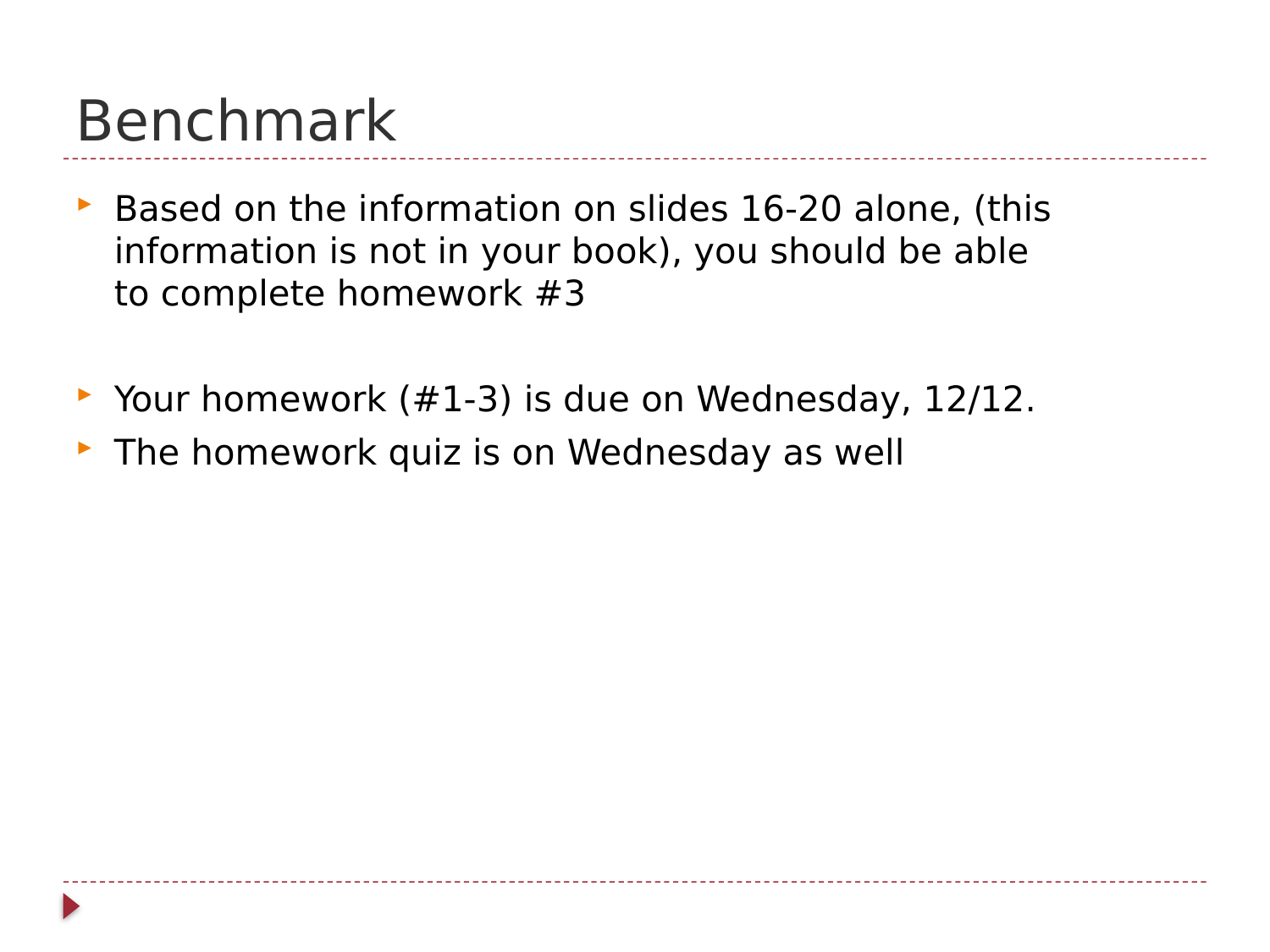

# Benchmark
Based on the information on slides 16-20 alone, (this information is not in your book), you should be able to complete homework #3

Your homework (#1-3) is due on Wednesday, 12/12.
The homework quiz is on Wednesday as well